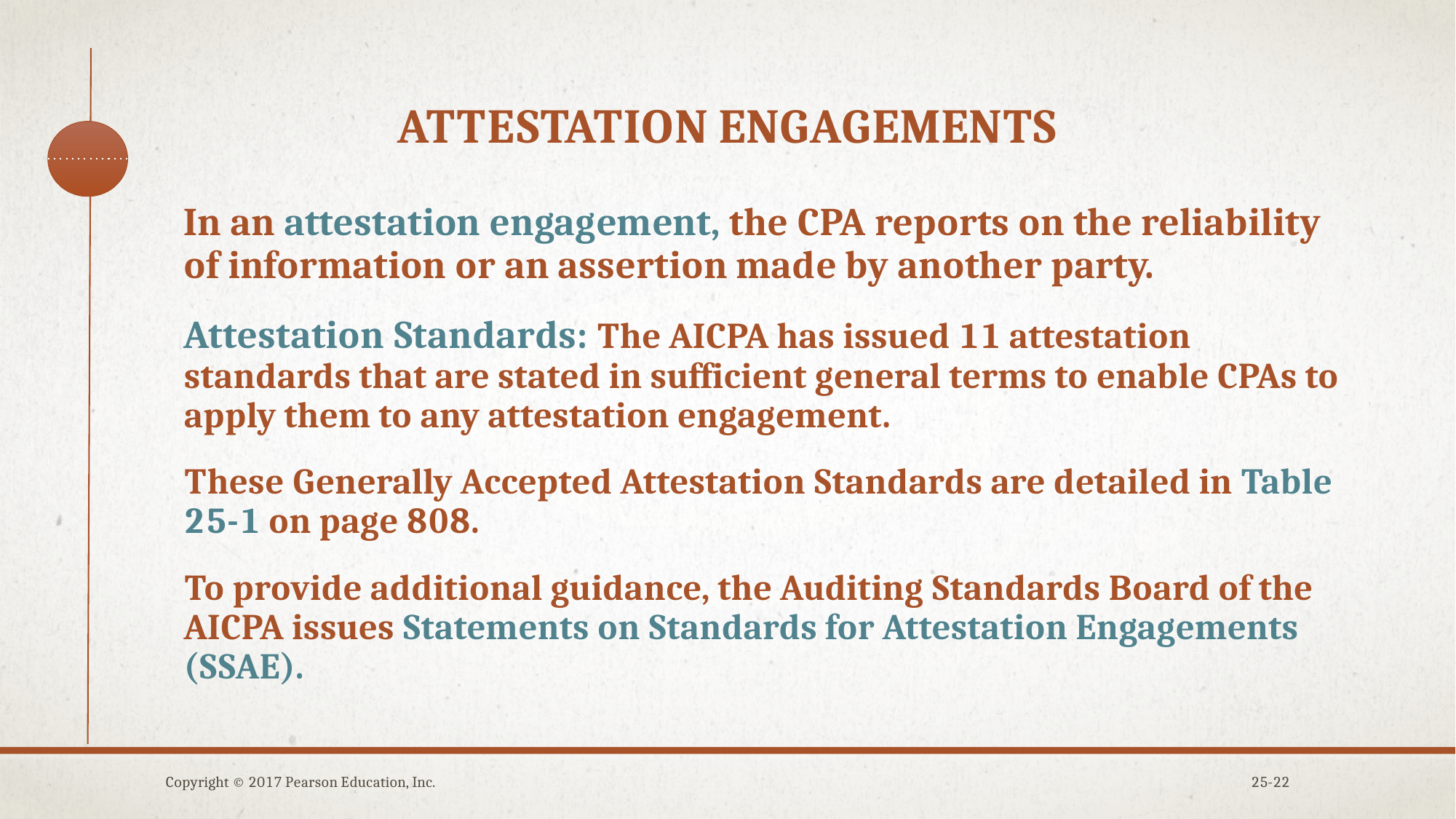

# Attestation engagements

In an attestation engagement, the CPA reports on the reliability of information or an assertion made by another party.
Attestation Standards: The AICPA has issued 11 attestation standards that are stated in sufficient general terms to enable CPAs to apply them to any attestation engagement.
These Generally Accepted Attestation Standards are detailed in Table 25-1 on page 808.
To provide additional guidance, the Auditing Standards Board of the AICPA issues Statements on Standards for Attestation Engagements (SSAE).
Copyright © 2017 Pearson Education, Inc.
25-22